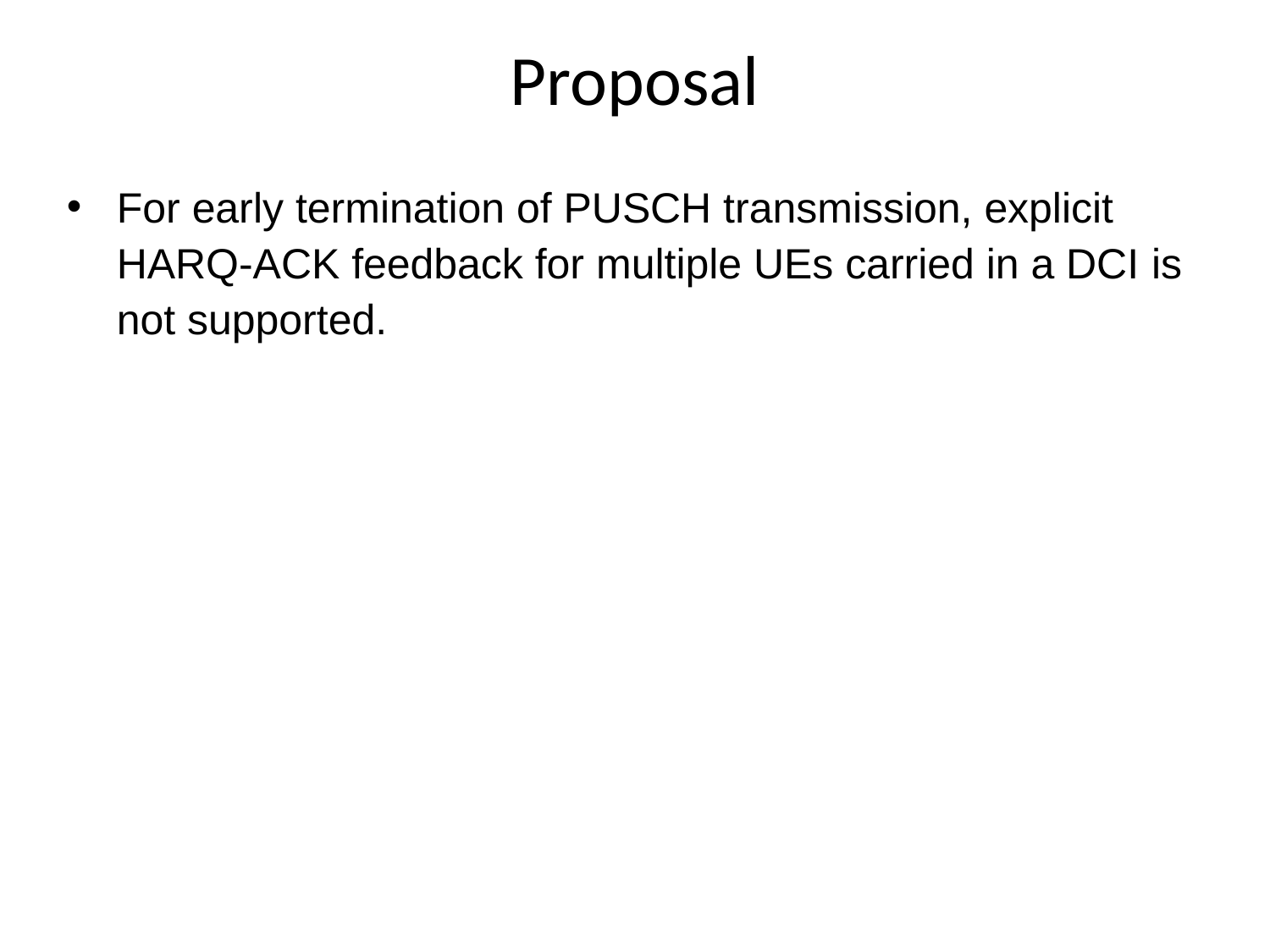

Proposal
For early termination of PUSCH transmission, explicit HARQ-ACK feedback for multiple UEs carried in a DCI is not supported.